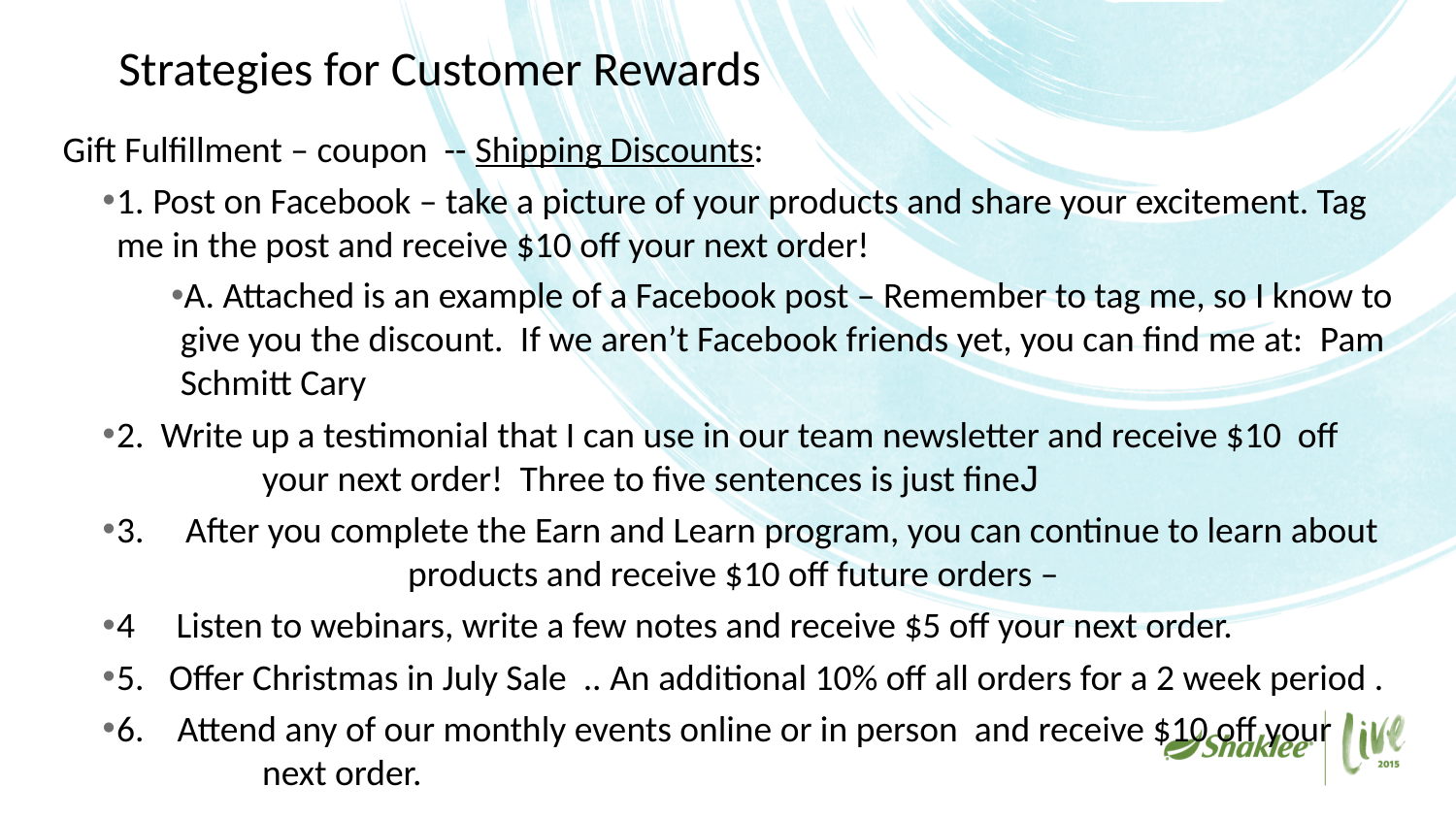

# Strategies for Customer Rewards
Gift Fulfillment – coupon  -- Shipping Discounts:
1. Post on Facebook – take a picture of your products and share your excitement. Tag me in the post and receive $10 off your next order!
A. Attached is an example of a Facebook post – Remember to tag me, so I know to give you the discount.  If we aren’t Facebook friends yet, you can find me at:  Pam Schmitt Cary
2.  Write up a testimonial that I can use in our team newsletter and receive $10  off 	your next order!  Three to five sentences is just fineJ
3.     After you complete the Earn and Learn program, you can continue to learn about 	 	products and receive $10 off future orders –
4     Listen to webinars, write a few notes and receive $5 off your next order.
5.   Offer Christmas in July Sale  .. An additional 10% off all orders for a 2 week period .
6.    Attend any of our monthly events online or in person  and receive $10 off your 	next order.